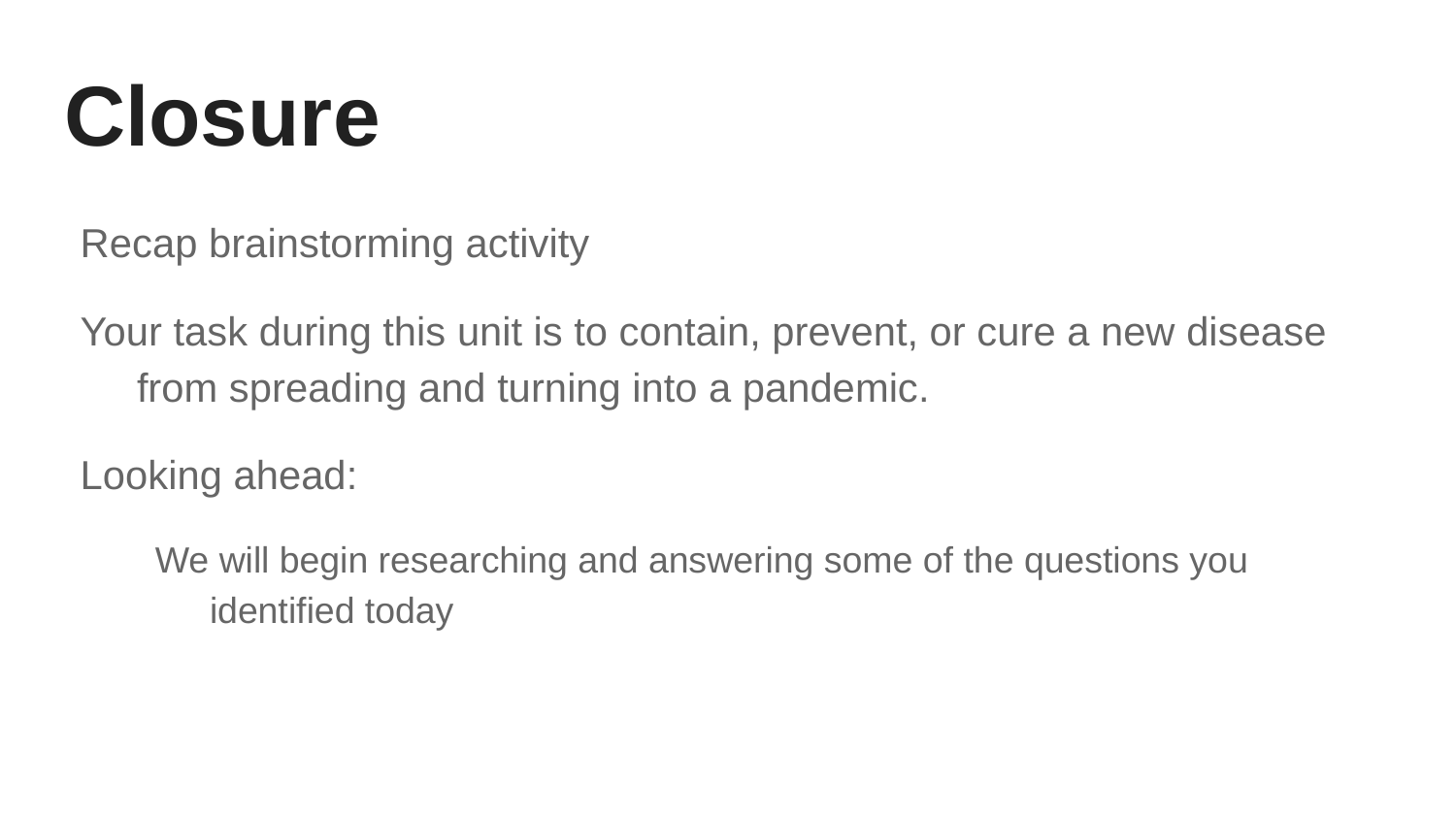

# Closure
Recap brainstorming activity
Your task during this unit is to contain, prevent, or cure a new disease from spreading and turning into a pandemic.
Looking ahead:
We will begin researching and answering some of the questions you identified today